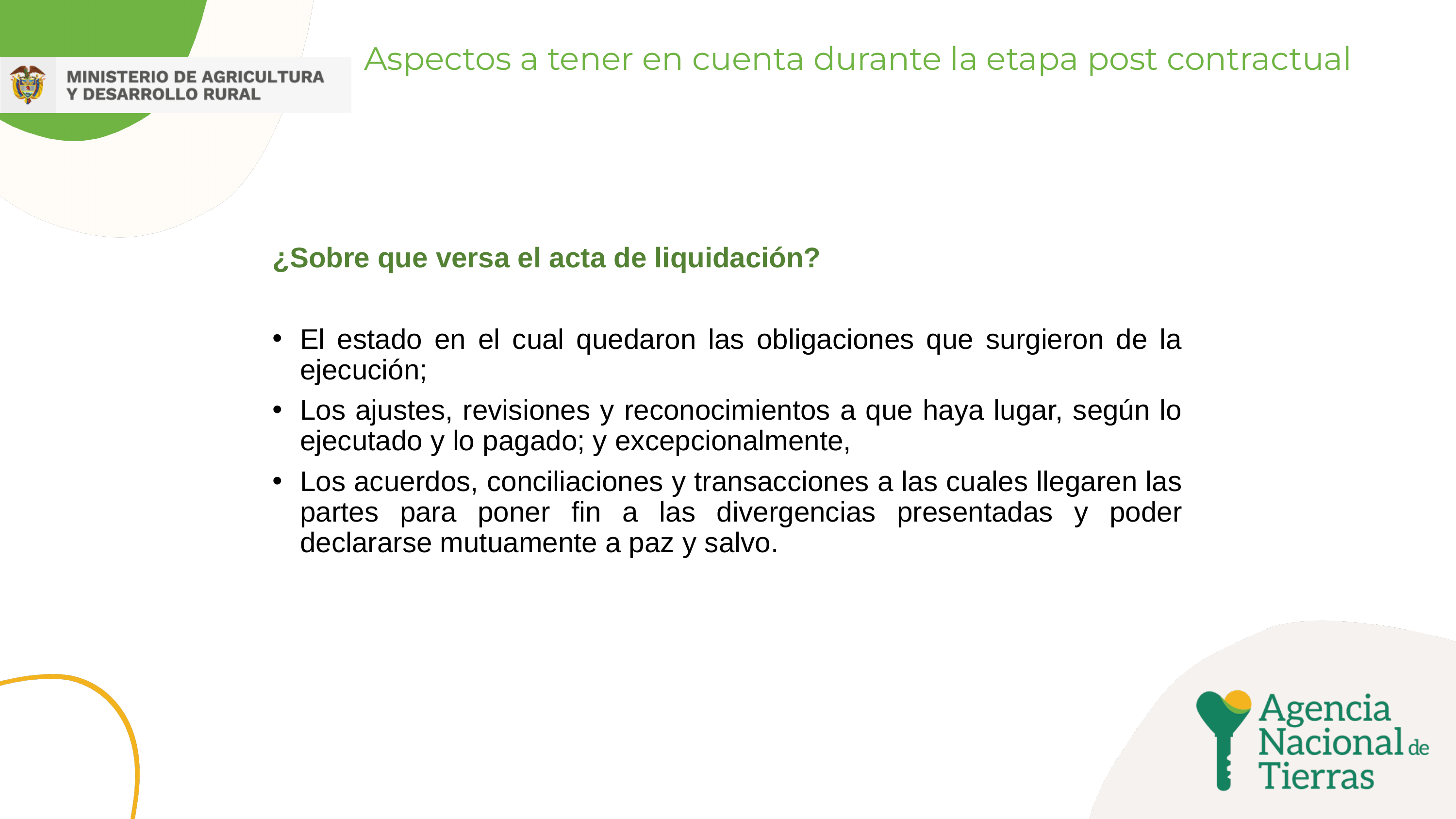

# Aspectos a tener en cuenta durante la etapa post contractual
¿Sobre que versa el acta de liquidación?

El estado en el cual quedaron las obligaciones que surgieron de la ejecución;
Los ajustes, revisiones y reconocimientos a que haya lugar, según lo ejecutado y lo pagado; y excepcionalmente,
Los acuerdos, conciliaciones y transacciones a las cuales llegaren las partes para poner fin a las divergencias presentadas y poder declararse mutuamente a paz y salvo.